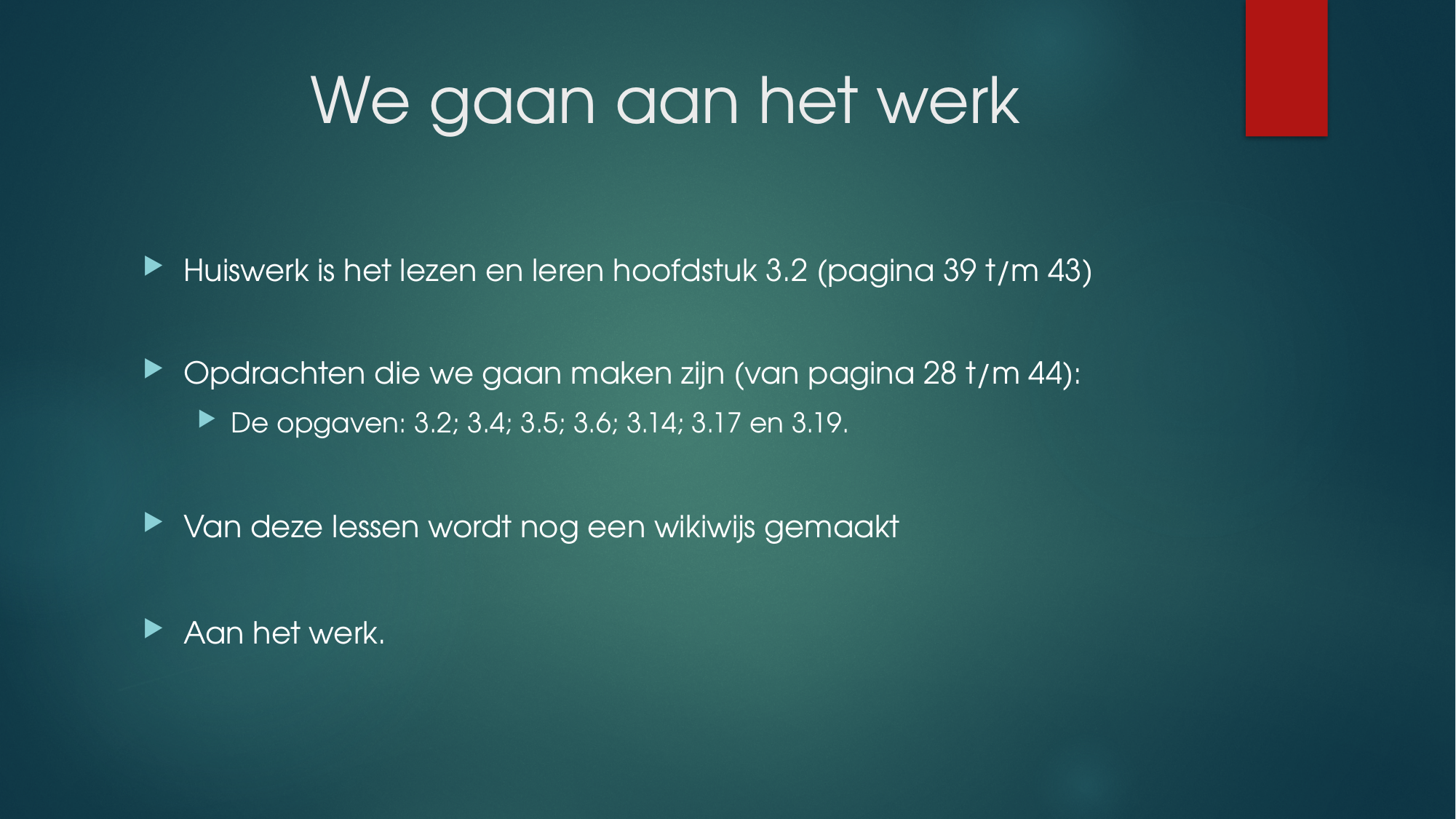

# We gaan aan het werk
Huiswerk is het lezen en leren hoofdstuk 3.2 (pagina 39 t/m 43)

Opdrachten die we gaan maken zijn (van pagina 28 t/m 44):
De opgaven: 3.2; 3.4; 3.5; 3.6; 3.14; 3.17 en 3.19.

Van deze lessen wordt nog een wikiwijs gemaakt

Aan het werk.